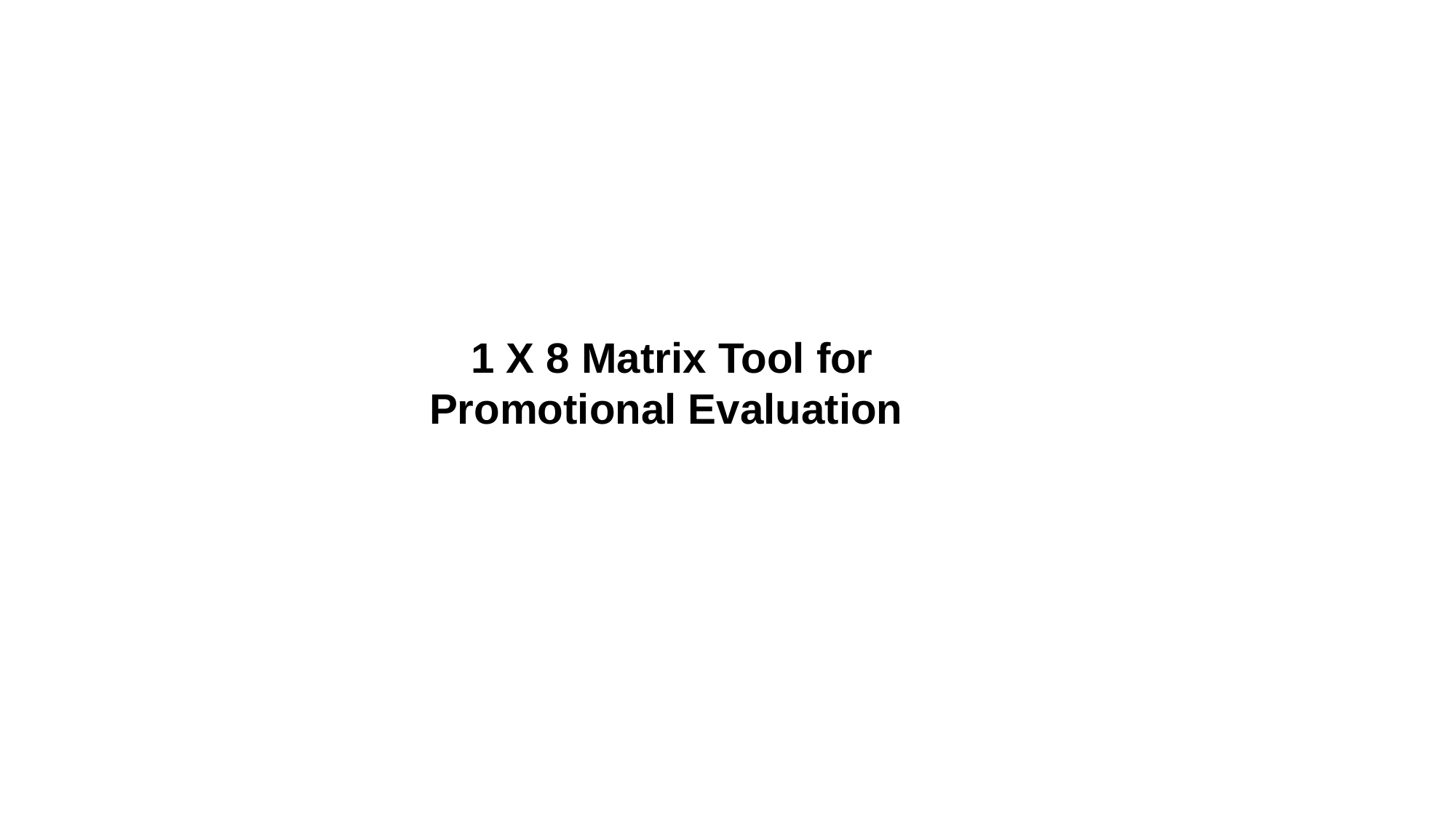

1 X 8 Matrix Tool for Promotional Evaluation